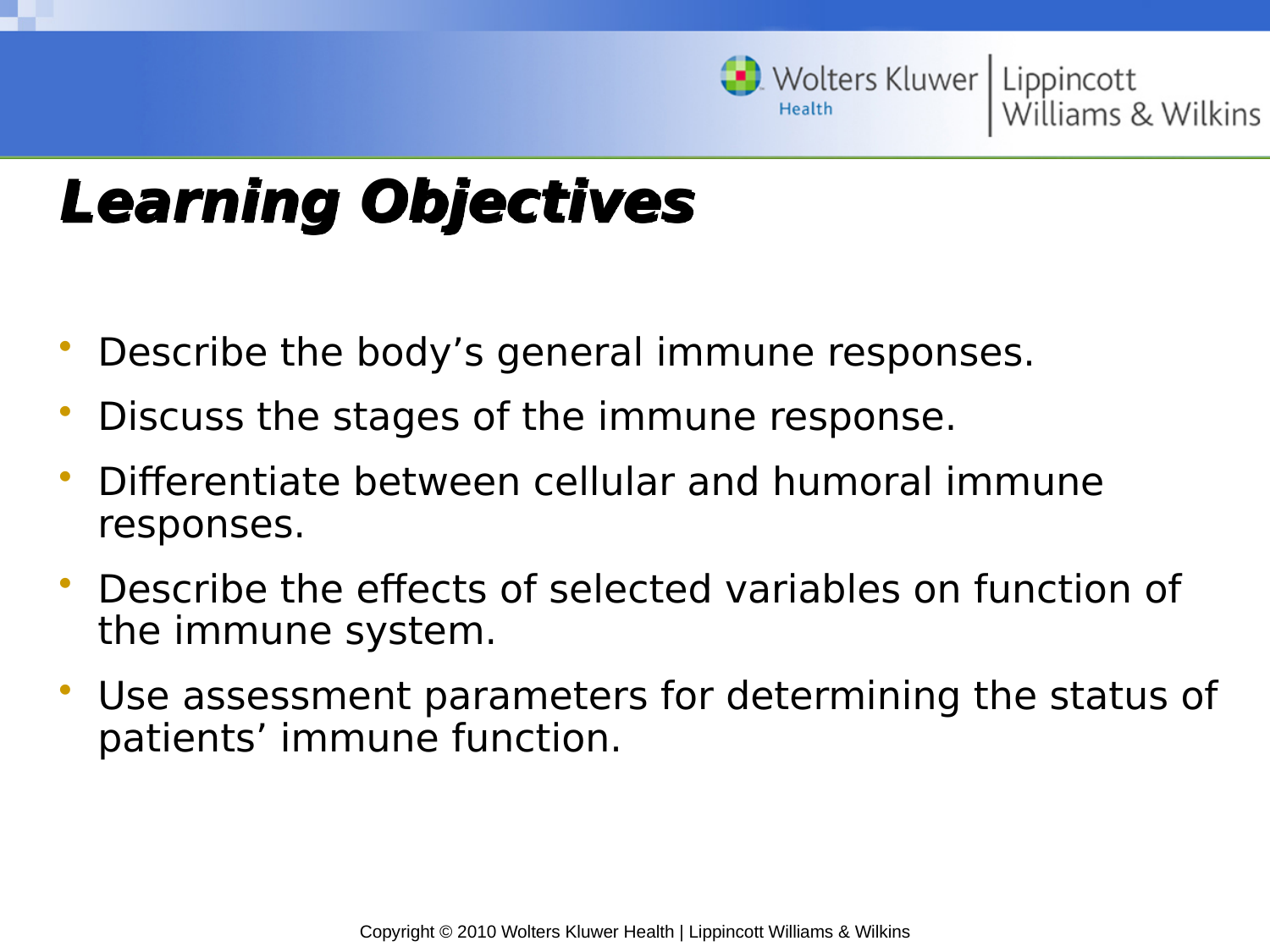

# Learning Objectives
Describe the body’s general immune responses.
Discuss the stages of the immune response.
Differentiate between cellular and humoral immune responses.
Describe the effects of selected variables on function of the immune system.
Use assessment parameters for determining the status of patients’ immune function.